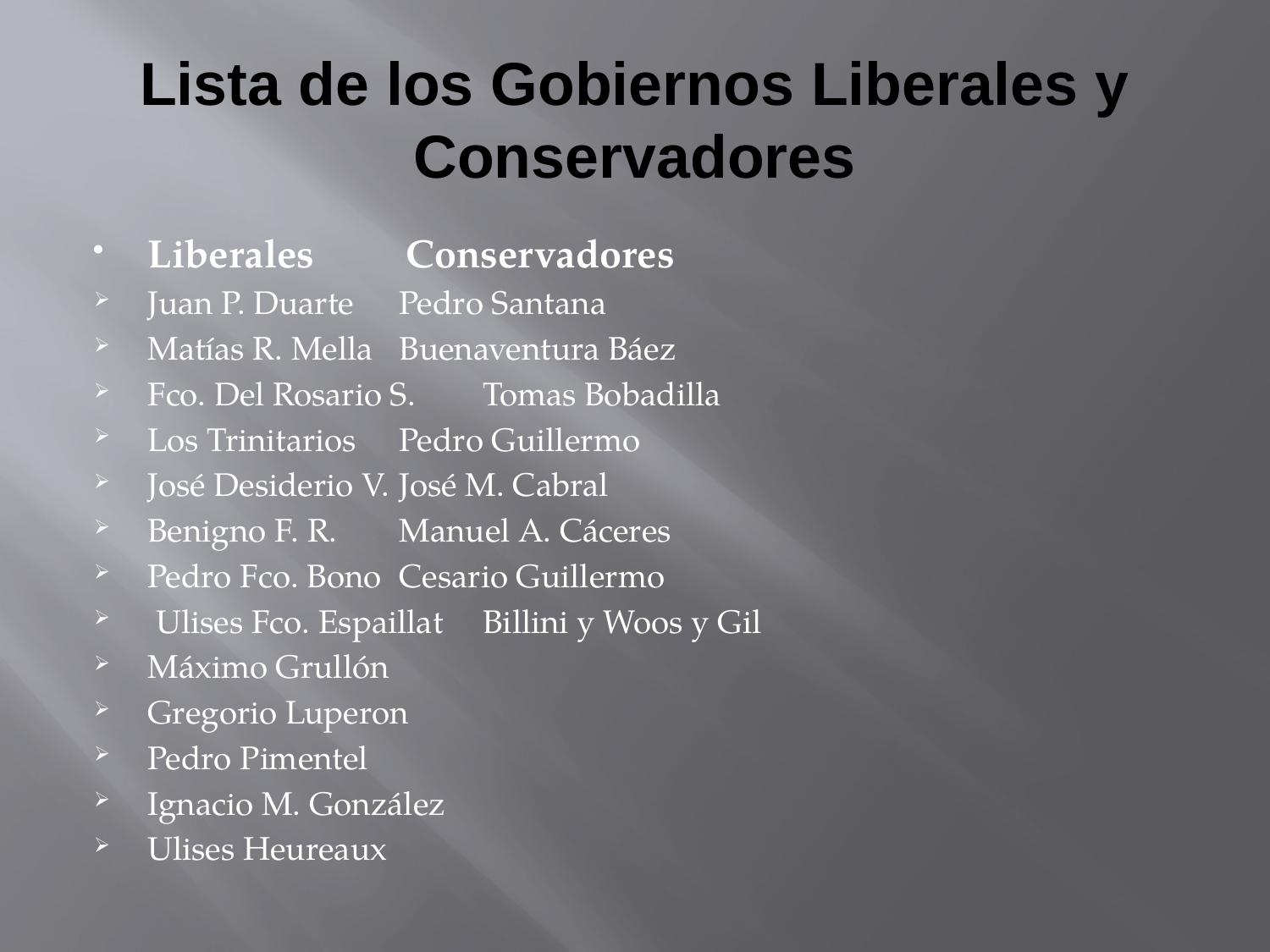

# Lista de los Gobiernos Liberales y Conservadores
Liberales		           Conservadores
Juan P. Duarte			Pedro Santana
Matías R. Mella			Buenaventura Báez
Fco. Del Rosario S.			Tomas Bobadilla
Los Trinitarios			Pedro Guillermo
José Desiderio V.			José M. Cabral
Benigno F. R.			Manuel A. Cáceres
Pedro Fco. Bono			Cesario Guillermo
 Ulises Fco. Espaillat		Billini y Woos y Gil
Máximo Grullón
Gregorio Luperon
Pedro Pimentel
Ignacio M. González
Ulises Heureaux